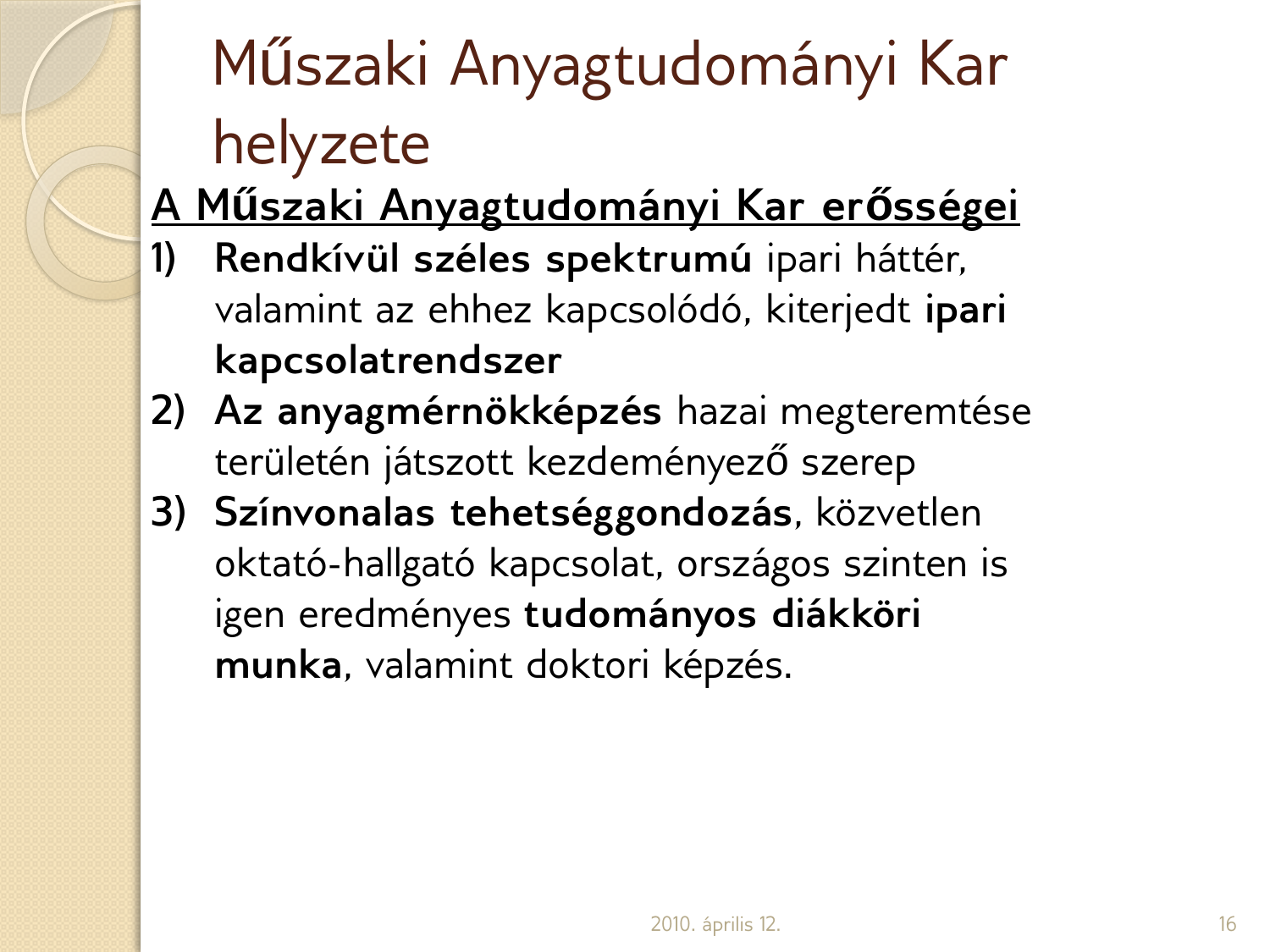

# Műszaki Anyagtudományi Kar helyzete
A Műszaki Anyagtudományi Kar erősségei
Rendkívül széles spektrumú ipari háttér, valamint az ehhez kapcsolódó, kiterjedt ipari kapcsolatrendszer
Az anyagmérnökképzés hazai megteremtése területén játszott kezdeményező szerep
Színvonalas tehetséggondozás, közvetlen oktató-hallgató kapcsolat, országos szinten is igen eredményes tudományos diákköri munka, valamint doktori képzés.
2010. április 12.
16